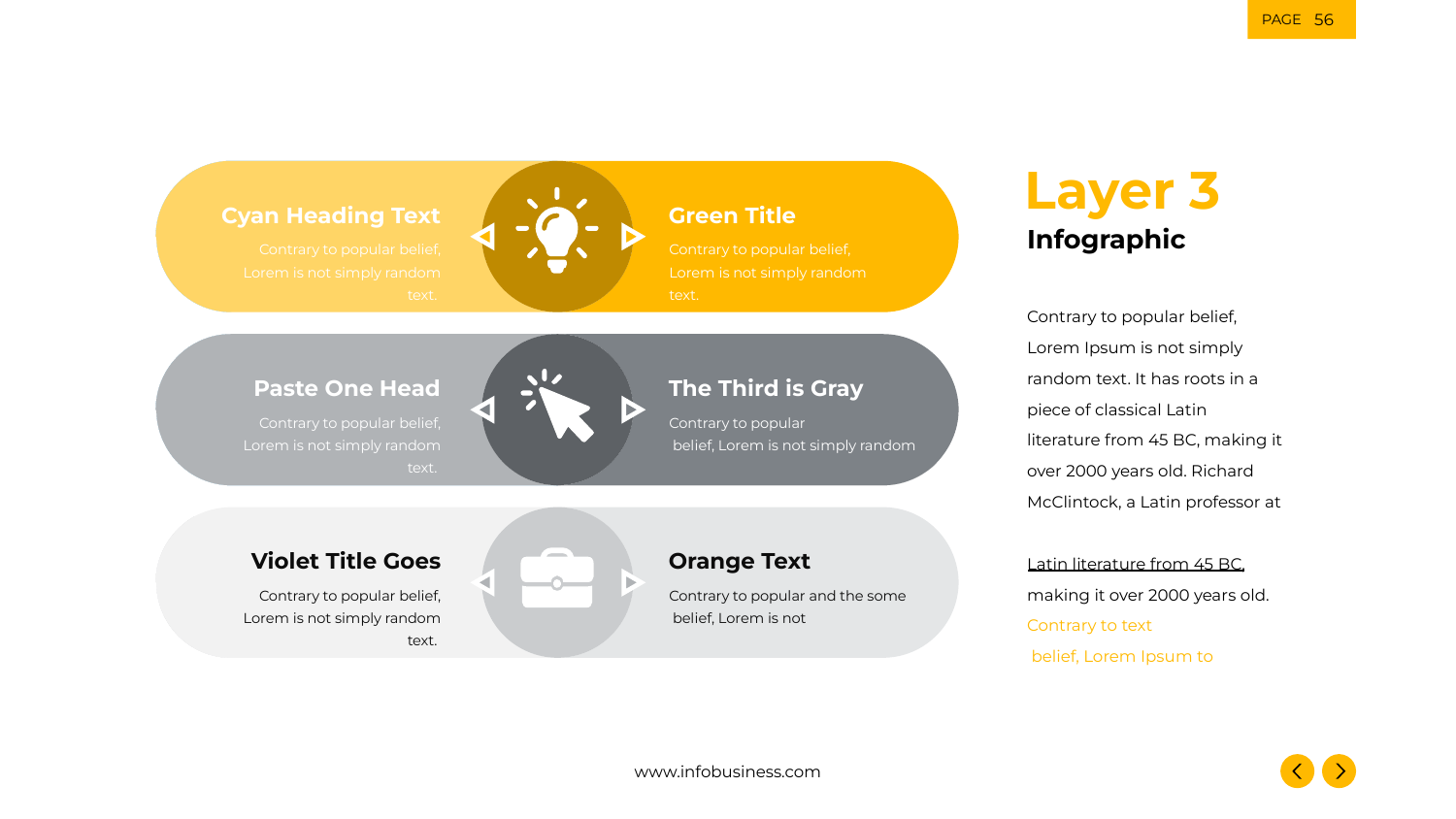

56

Layer 3
Infographic

Cyan Heading Text
Green Title

Contrary to popular belief, Lorem is not simply random text.
Contrary to popular belief, Lorem is not simply random text.
Contrary to popular belief, Lorem Ipsum is not simply random text. It has roots in a piece of classical Latin literature from 45 BC, making it over 2000 years old. Richard McClintock, a Latin professor at

Latin literature from 45 BC, making it over 2000 years old.

Paste One Head
The Third is Gray

Contrary to popular belief, Lorem is not simply random text.
Contrary to popular
 belief, Lorem is not simply random

Violet Title Goes
Orange Text

Contrary to popular belief, Lorem is not simply random text.
Contrary to popular and the some
 belief, Lorem is not
Contrary to text
 belief, Lorem Ipsum to
www.infobusiness.com